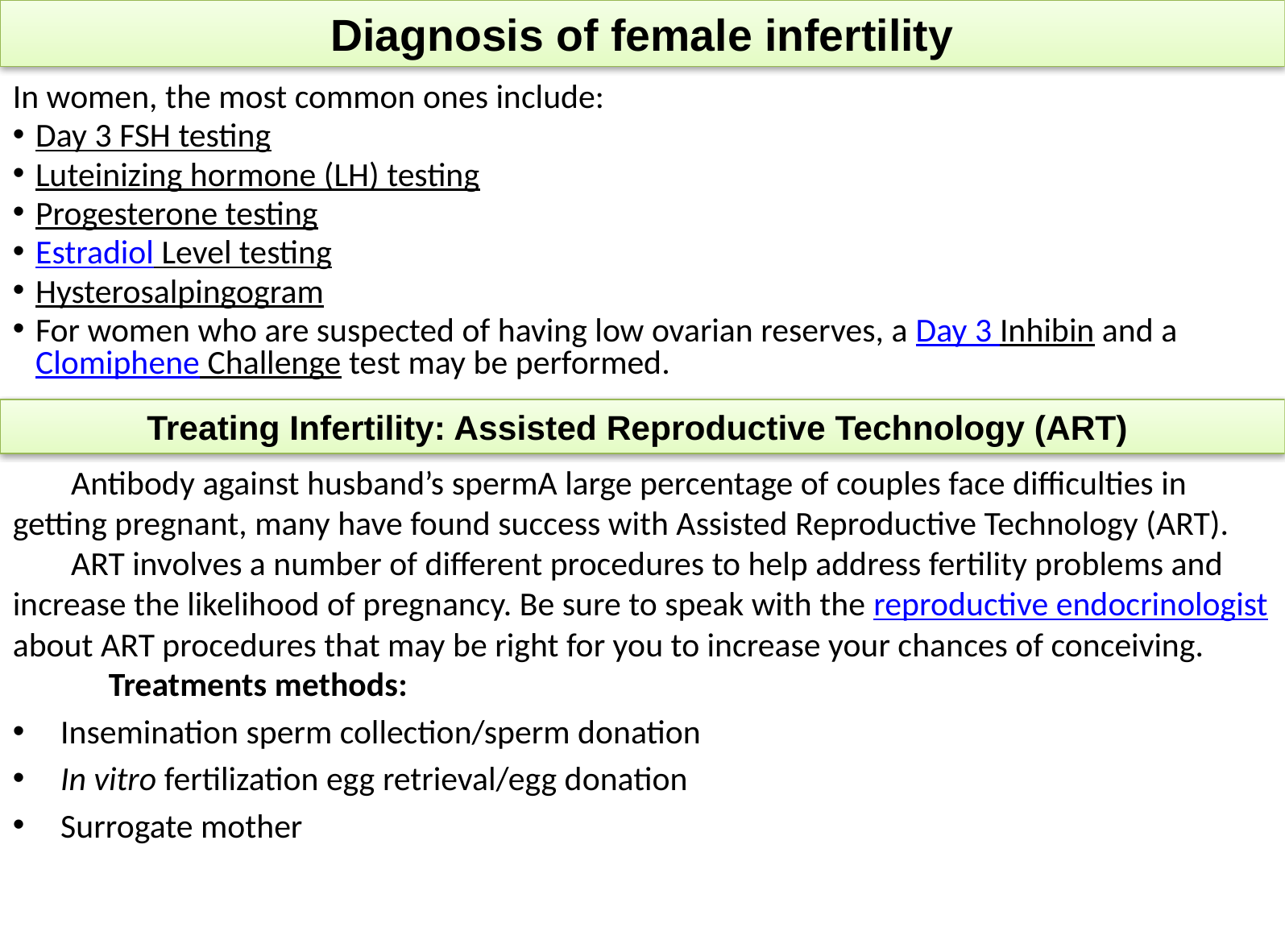

# Diagnosis of female infertility
In women, the most common ones include:
Day 3 FSH testing
Luteinizing hormone (LH) testing
Progesterone testing
Estradiol Level testing
Hysterosalpingogram
For women who are suspected of having low ovarian reserves, a Day 3 Inhibin and a Clomiphene Challenge test may be performed.

Antibody against husband’s spermA large percentage of couples face difficulties in getting pregnant, many have found success with Assisted Reproductive Technology (ART).
ART involves a number of different procedures to help address fertility problems and increase the likelihood of pregnancy. Be sure to speak with the reproductive endocrinologist about ART procedures that may be right for you to increase your chances of conceiving.
Treatments methods:
Insemination sperm collection/sperm donation
In vitro fertilization egg retrieval/egg donation
Surrogate mother

Treating Infertility: Assisted Reproductive Technology (ART)